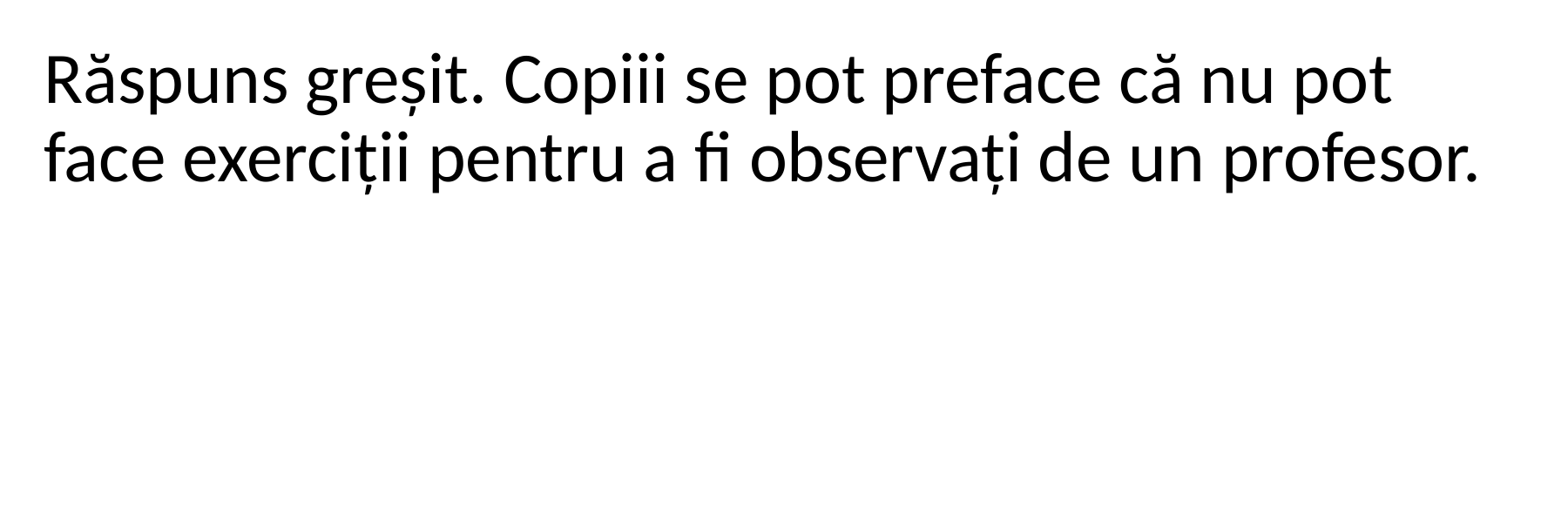

Răspuns greșit. Copiii se pot preface că nu pot face exerciții pentru a fi observați de un profesor.